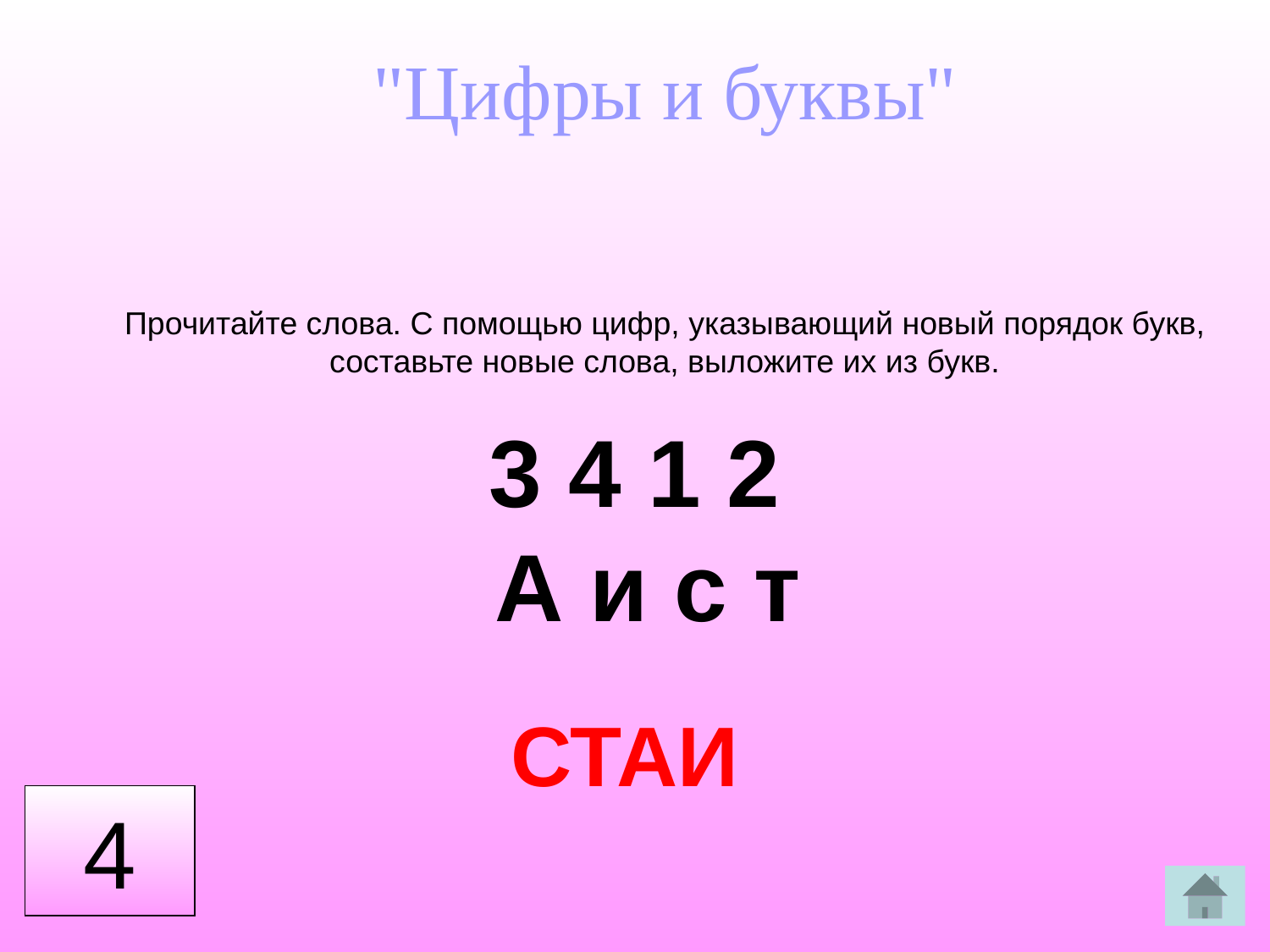

"Цифры и буквы"
Прочитайте слова. С помощью цифр, указывающий новый порядок букв, составьте новые слова, выложите их из букв.
3 4 1 2
 А и с т
СТАИ
4